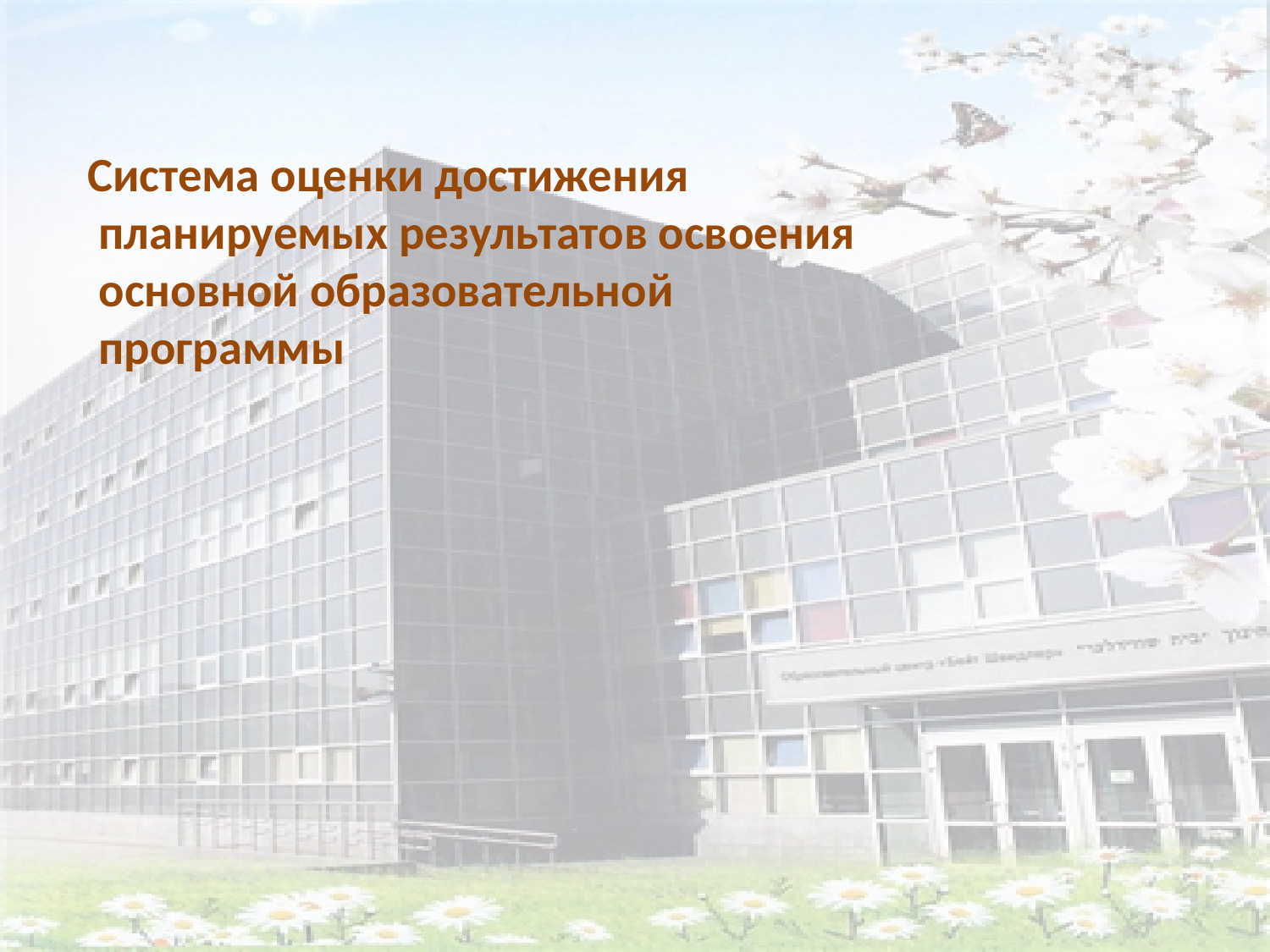

Система оценки достижения планируемых результатов освоения основной образовательной программы